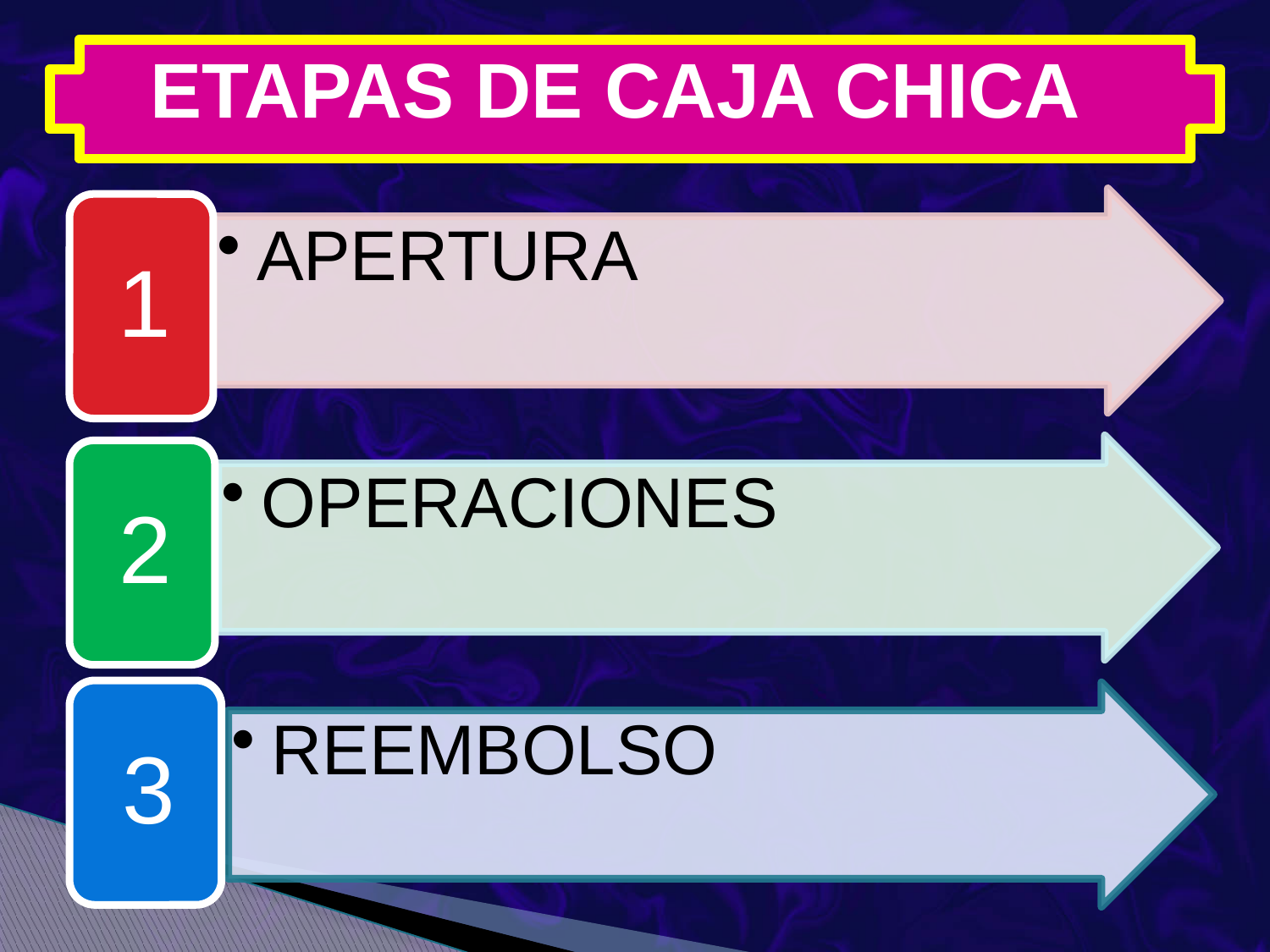

ETAPAS DE CAJA CHICA
APERTURA
1
OPERACIONES
2
REEMBOLSO
3